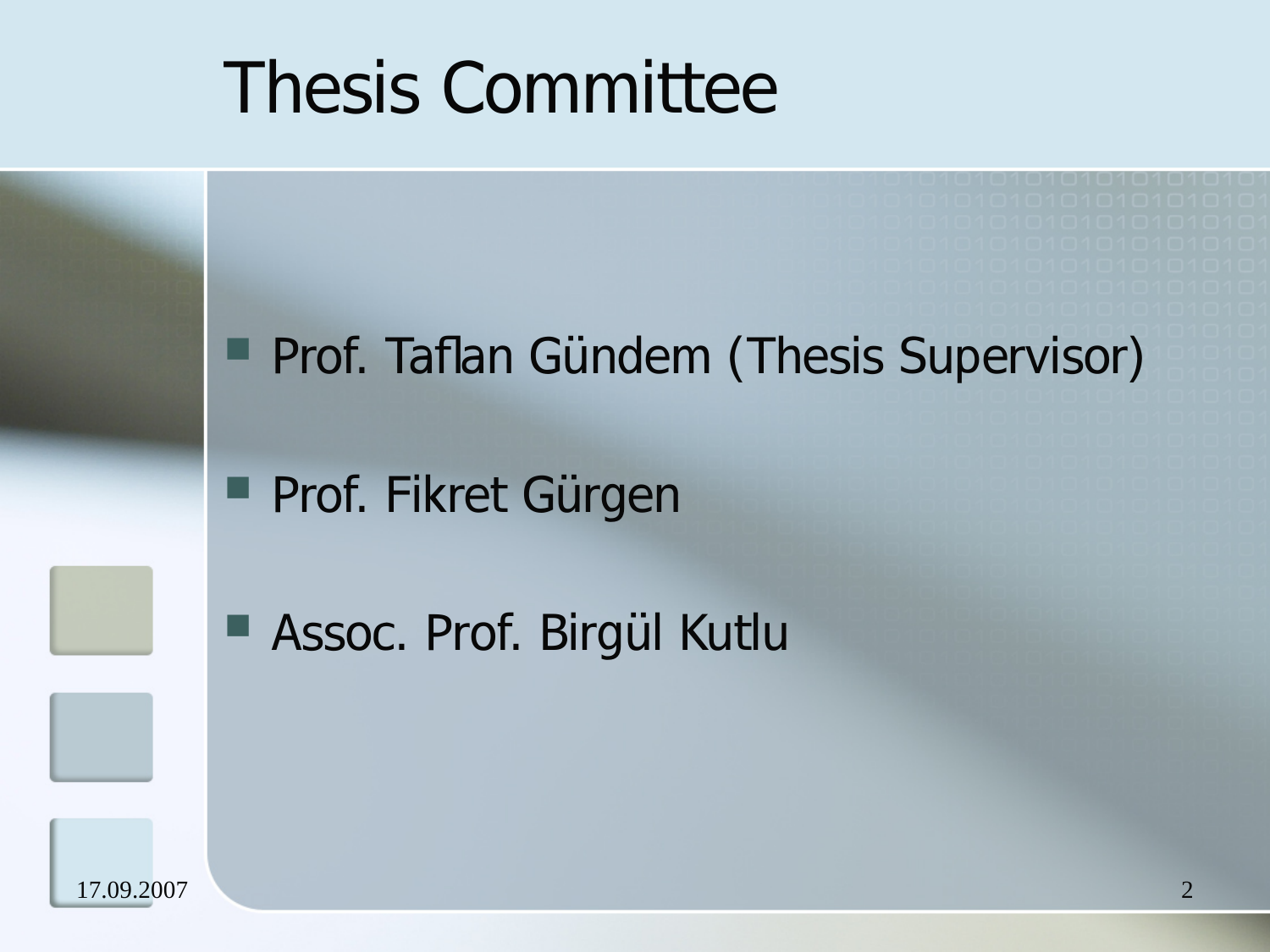

# Thesis Committee

Prof. Taflan Gündem (Thesis Supervisor)

Prof. Fikret Gürgen

Assoc. Prof. Birgül Kutlu
17.09.2007
2